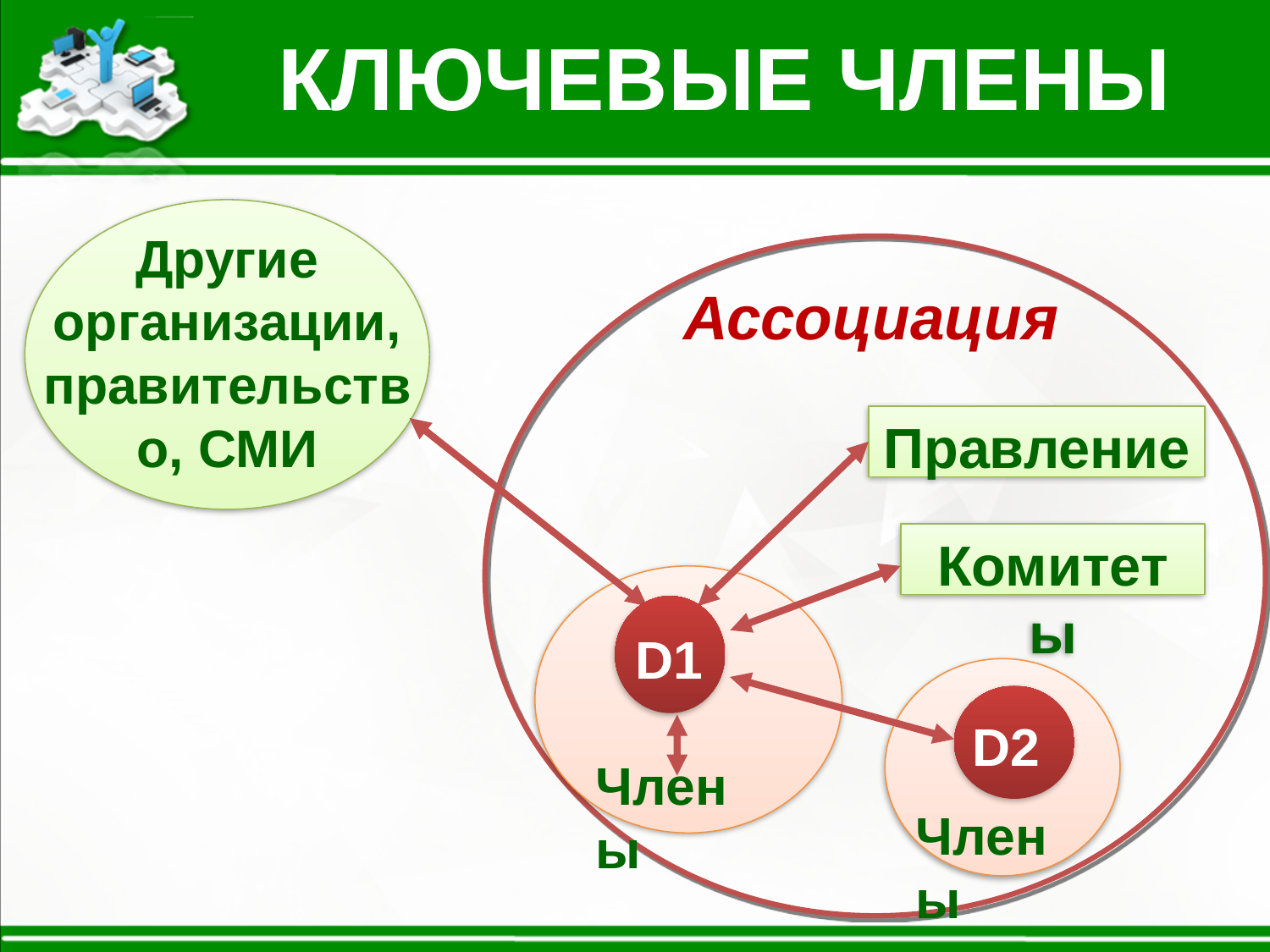

КЛЮЧЕВЫЕ ЧЛЕНЫ

Другие организации, правительство, СМИ

Ассоциация
Правление

Комитеты

D1

D2

Члены
Члены